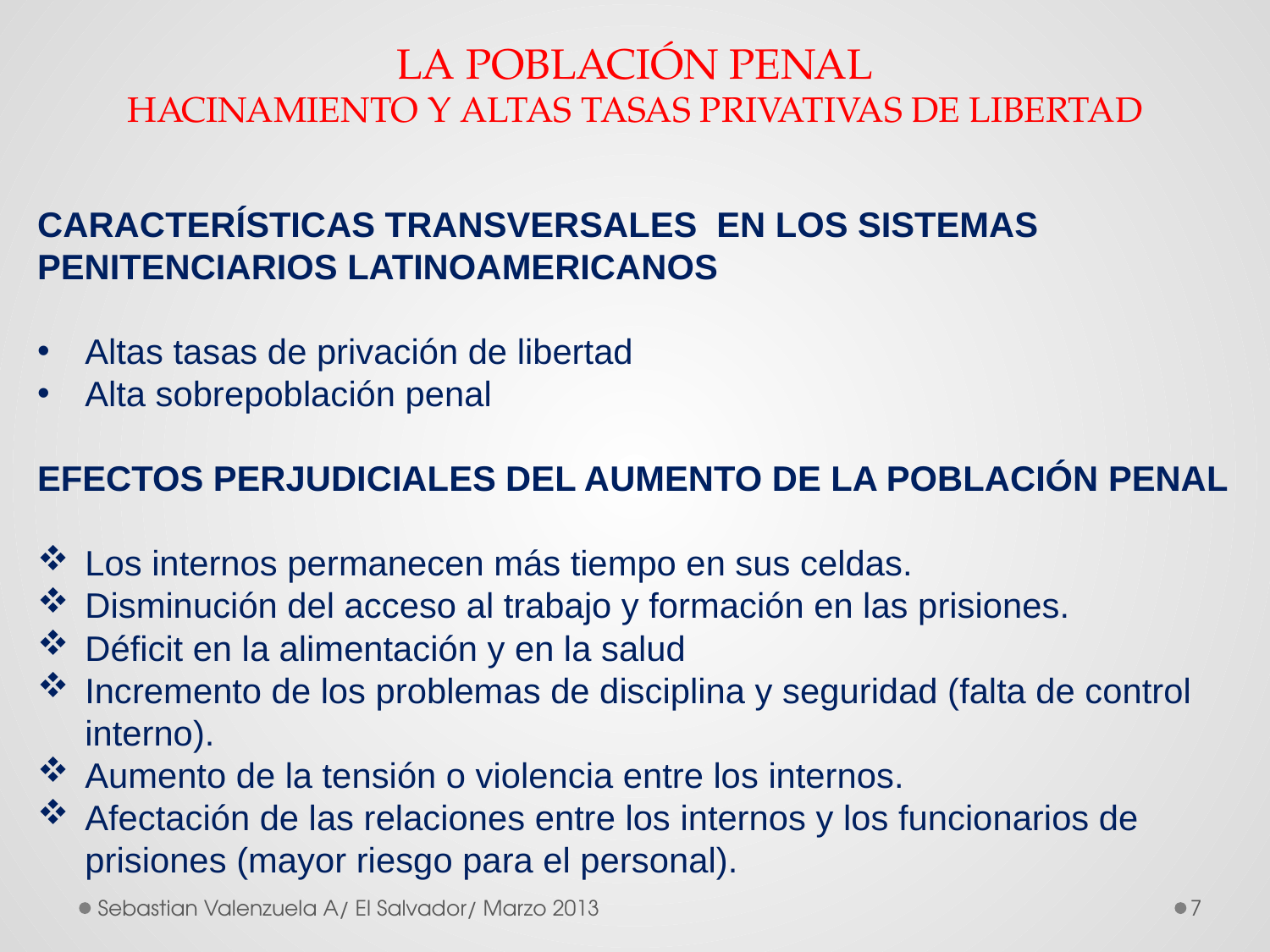

# LA POBLACIÓN PENAL HACINAMIENTO Y ALTAS TASAS PRIVATIVAS DE LIBERTAD
CARACTERÍSTICAS TRANSVERSALES  EN LOS SISTEMAS PENITENCIARIOS LATINOAMERICANOS

Altas tasas de privación de libertad
Alta sobrepoblación penal

EFECTOS PERJUDICIALES DEL AUMENTO DE LA POBLACIÓN PENAL

Los internos permanecen más tiempo en sus celdas.
Disminución del acceso al trabajo y formación en las prisiones.
Déficit en la alimentación y en la salud
Incremento de los problemas de disciplina y seguridad (falta de control interno).
Aumento de la tensión o violencia entre los internos.
Afectación de las relaciones entre los internos y los funcionarios de prisiones (mayor riesgo para el personal).
Sebastian Valenzuela A/ El Salvador/ Marzo 2013
7